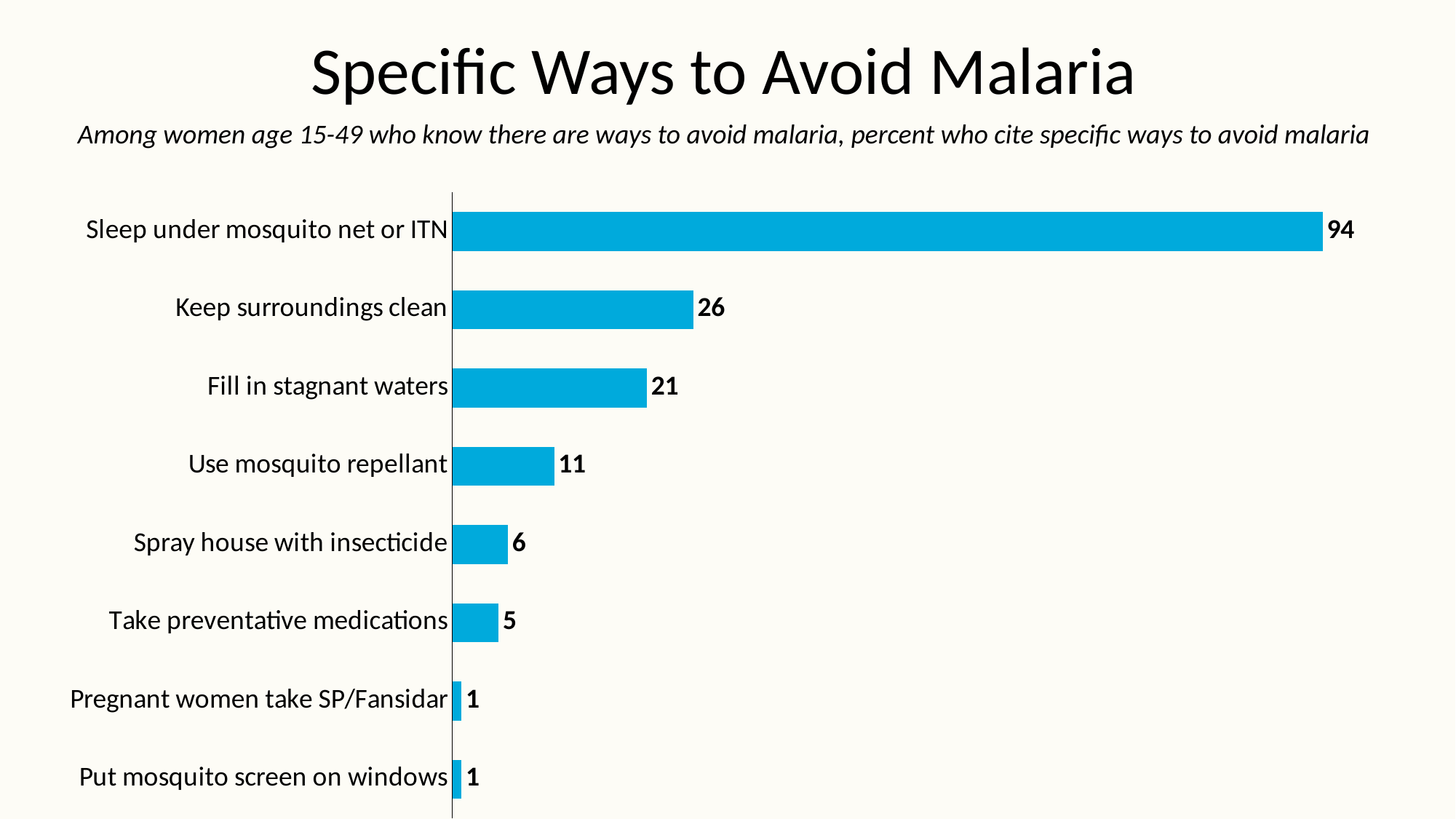

# Specific Ways to Avoid Malaria
Among women age 15-49 who know there are ways to avoid malaria, percent who cite specific ways to avoid malaria

### Chart

| Category | Series 1 |
|---|---|
| Put mosquito screen on windows | 1.0 |
| Pregnant women take SP/Fansidar | 1.0 |
| Take preventative medications | 5.0 |
| Spray house with insecticide | 6.0 |
| Use mosquito repellant | 11.0 |
| Fill in stagnant waters | 21.0 |
| Keep surroundings clean | 26.0 |
| Sleep under mosquito net or ITN | 94.0 |